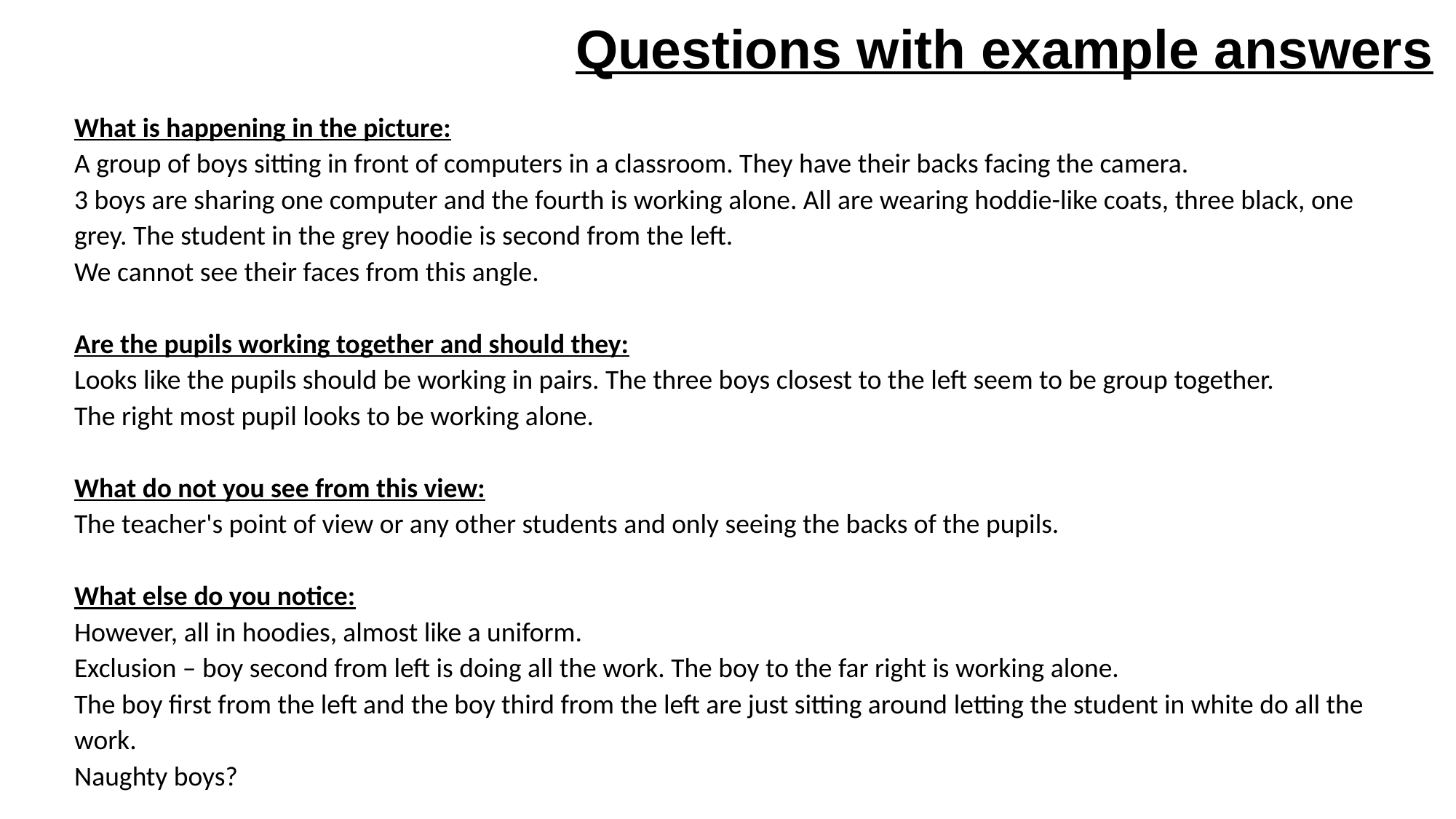

Computer room: Questions with example answers
Questions with example answers
What is happening in the picture:
A group of boys sitting in front of computers in a classroom. They have their backs facing the camera.
3 boys are sharing one computer and the fourth is working alone. All are wearing hoddie-like coats, three black, one grey. The student in the grey hoodie is second from the left.
We cannot see their faces from this angle.

Are the pupils working together and should they:
Looks like the pupils should be working in pairs. The three boys closest to the left seem to be group together.
The right most pupil looks to be working alone.

What do not you see from this view:
The teacher's point of view or any other students and only seeing the backs of the pupils.

What else do you notice:
However, all in hoodies, almost like a uniform.
Exclusion – boy second from left is doing all the work. The boy to the far right is working alone.
The boy first from the left and the boy third from the left are just sitting around letting the student in white do all the work.
Naughty boys?